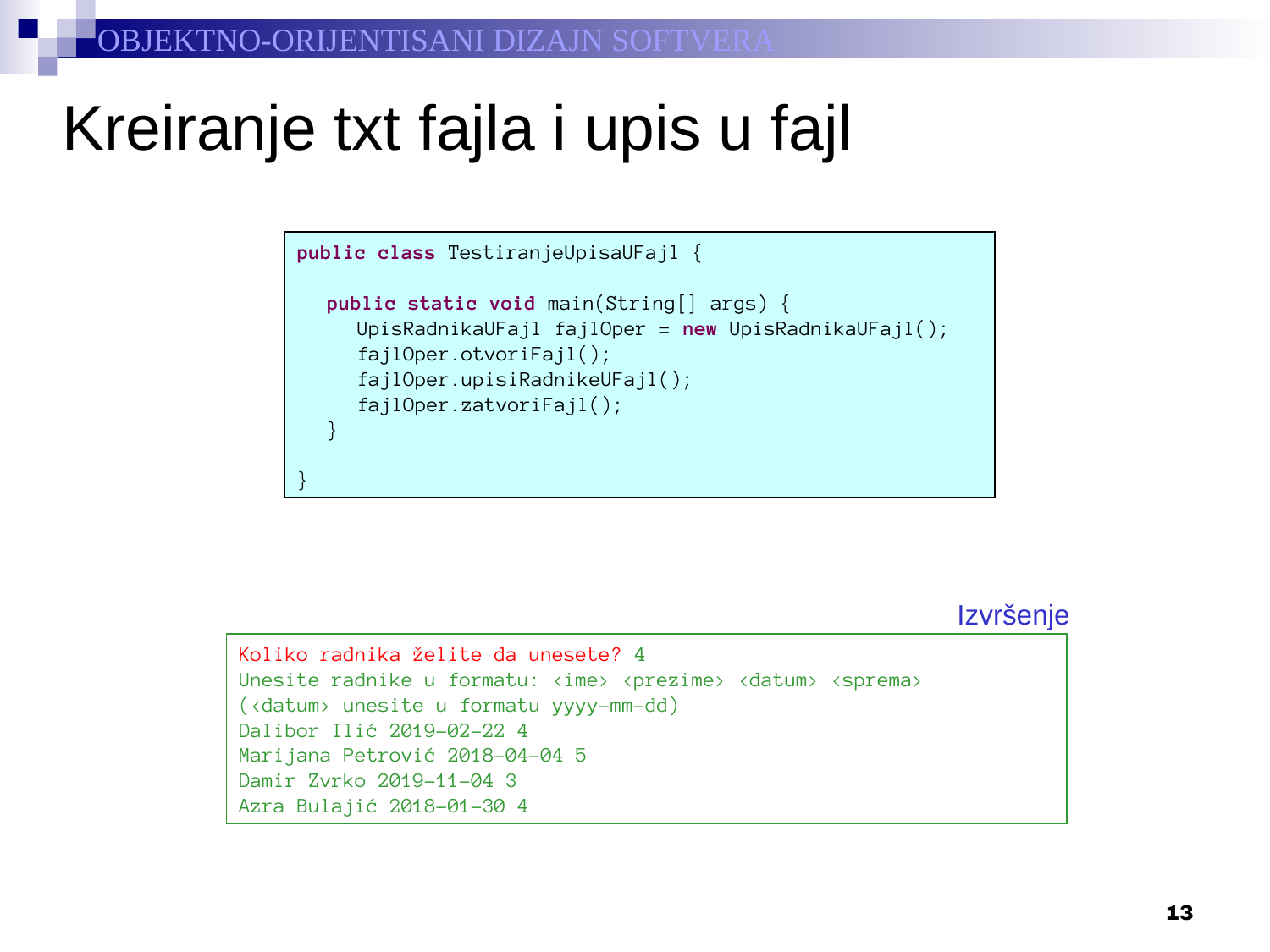

# Kreiranje txt fajla i upis u fajl
public class TestiranjeUpisaUFajl {

	public static void main(String[] args) {
		UpisRadnikaUFajl fajlOper = new UpisRadnikaUFajl();
		fajlOper.otvoriFajl();
		fajlOper.upisiRadnikeUFajl();
		fajlOper.zatvoriFajl();
	}

}
Izvršenje
Koliko radnika želite da unesete? 4
Unesite radnike u formatu: <ime> <prezime> <datum> <sprema>
(<datum> unesite u formatu yyyy-mm-dd)
Dalibor Ilić 2019-02-22 4
Marijana Petrović 2018-04-04 5
Damir Zvrko 2019-11-04 3
Azra Bulajić 2018-01-30 4
13